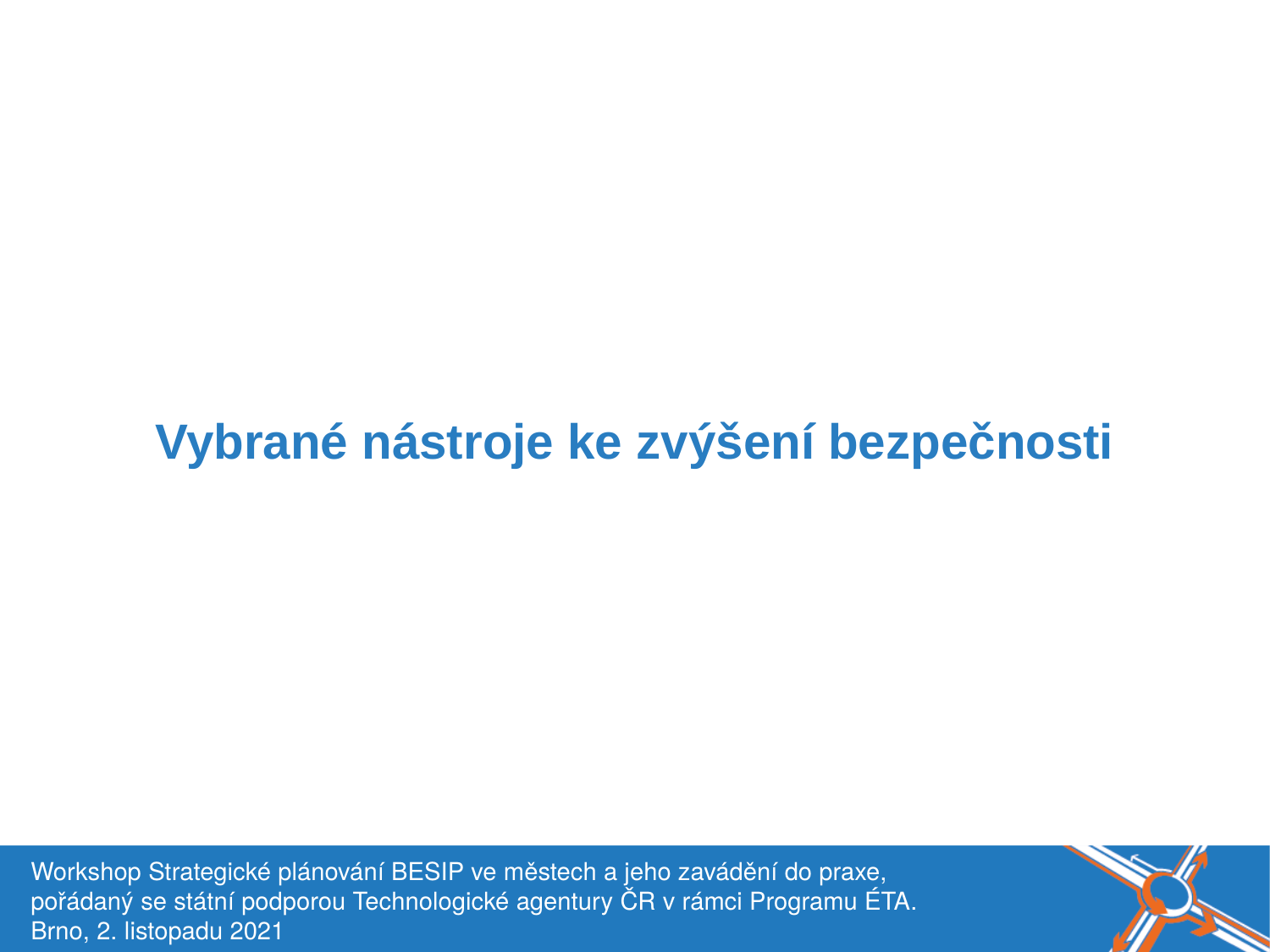

Název akce, místo, datum
Vybrané nástroje ke zvýšení bezpečnosti